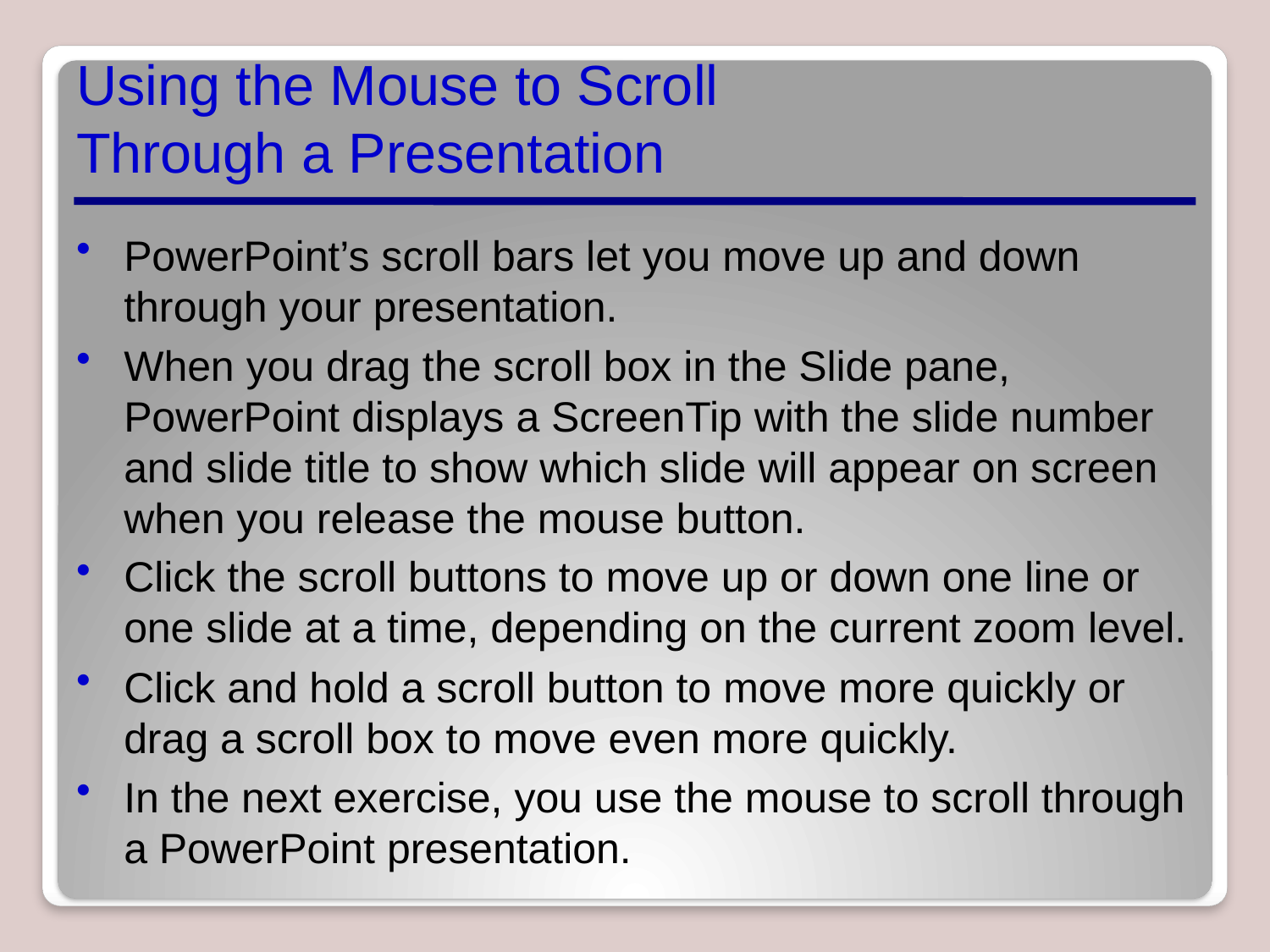

# Using the Mouse to Scroll Through a Presentation
PowerPoint’s scroll bars let you move up and down through your presentation.
When you drag the scroll box in the Slide pane, PowerPoint displays a ScreenTip with the slide number and slide title to show which slide will appear on screen when you release the mouse button.
Click the scroll buttons to move up or down one line or one slide at a time, depending on the current zoom level.
Click and hold a scroll button to move more quickly or drag a scroll box to move even more quickly.
In the next exercise, you use the mouse to scroll through a PowerPoint presentation.